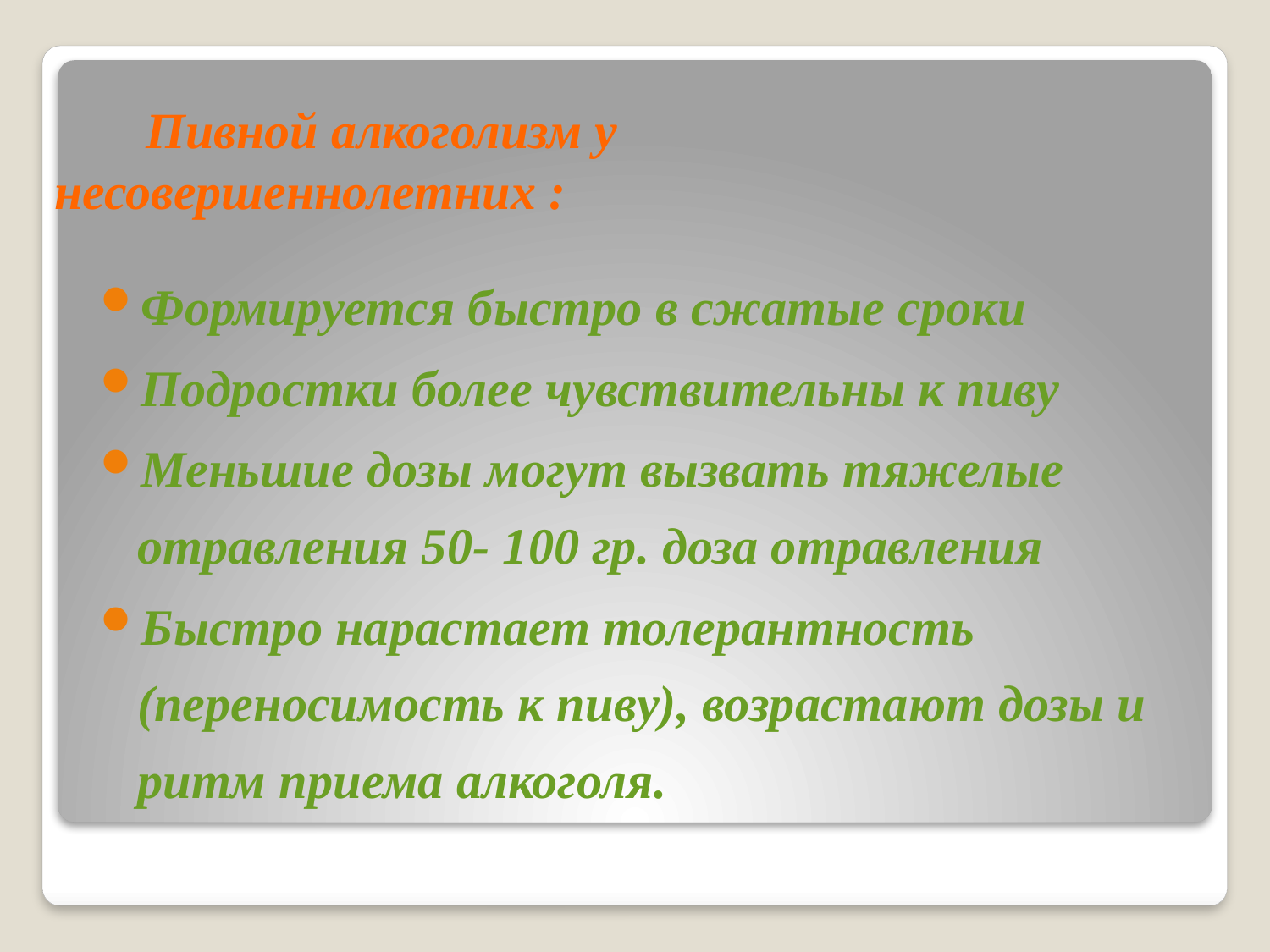

# Пивной алкоголизм у 					             несовершеннолетних :
Формируется быстро в сжатые сроки
Подростки более чувствительны к пиву
Меньшие дозы могут вызвать тяжелые отравления 50- 100 гр. доза отравления
Быстро нарастает толерантность (переносимость к пиву), возрастают дозы и ритм приема алкоголя.